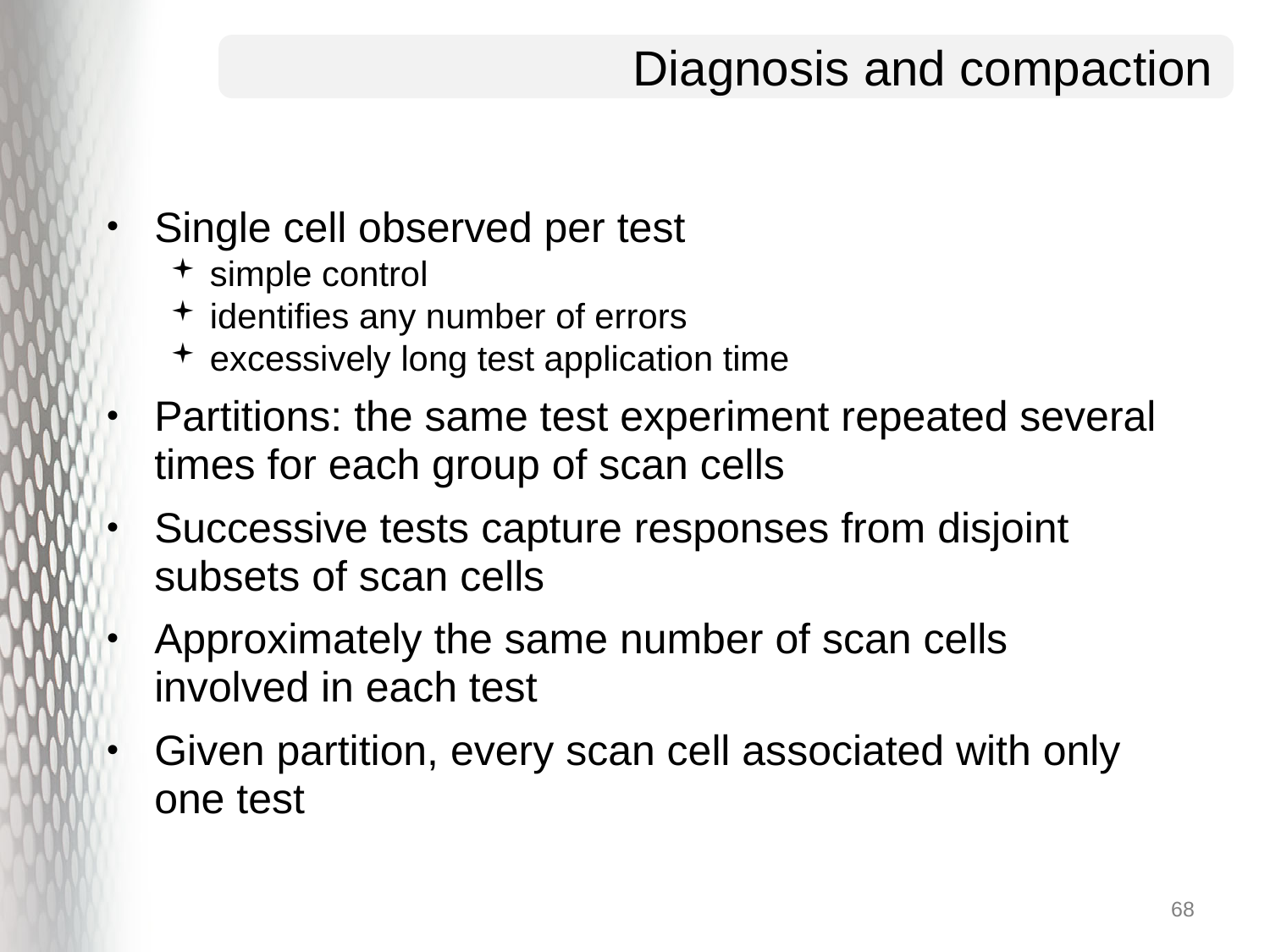

# Diagnosis and compaction
Single cell observed per test
simple control
identifies any number of errors
excessively long test application time
Partitions: the same test experiment repeated several times for each group of scan cells
Successive tests capture responses from disjoint subsets of scan cells
Approximately the same number of scan cells involved in each test
Given partition, every scan cell associated with only one test